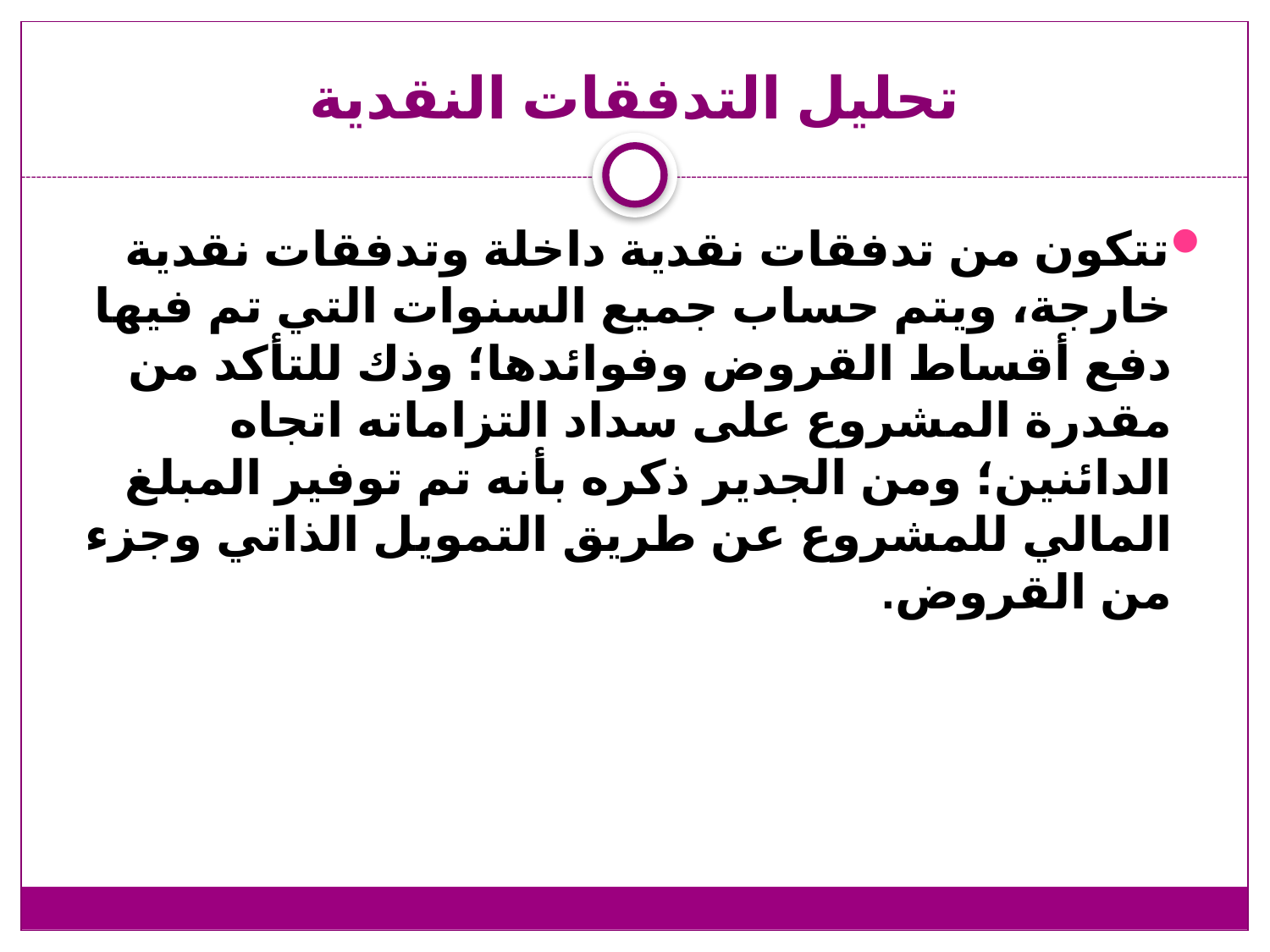

# تحليل التدفقات النقدية
تتكون من تدفقات نقدية داخلة وتدفقات نقدية خارجة، ويتم حساب جميع السنوات التي تم فيها دفع أقساط القروض وفوائدها؛ وذك للتأكد من مقدرة المشروع على سداد التزاماته اتجاه الدائنين؛ ومن الجدير ذكره بأنه تم توفير المبلغ المالي للمشروع عن طريق التمويل الذاتي وجزء من القروض.